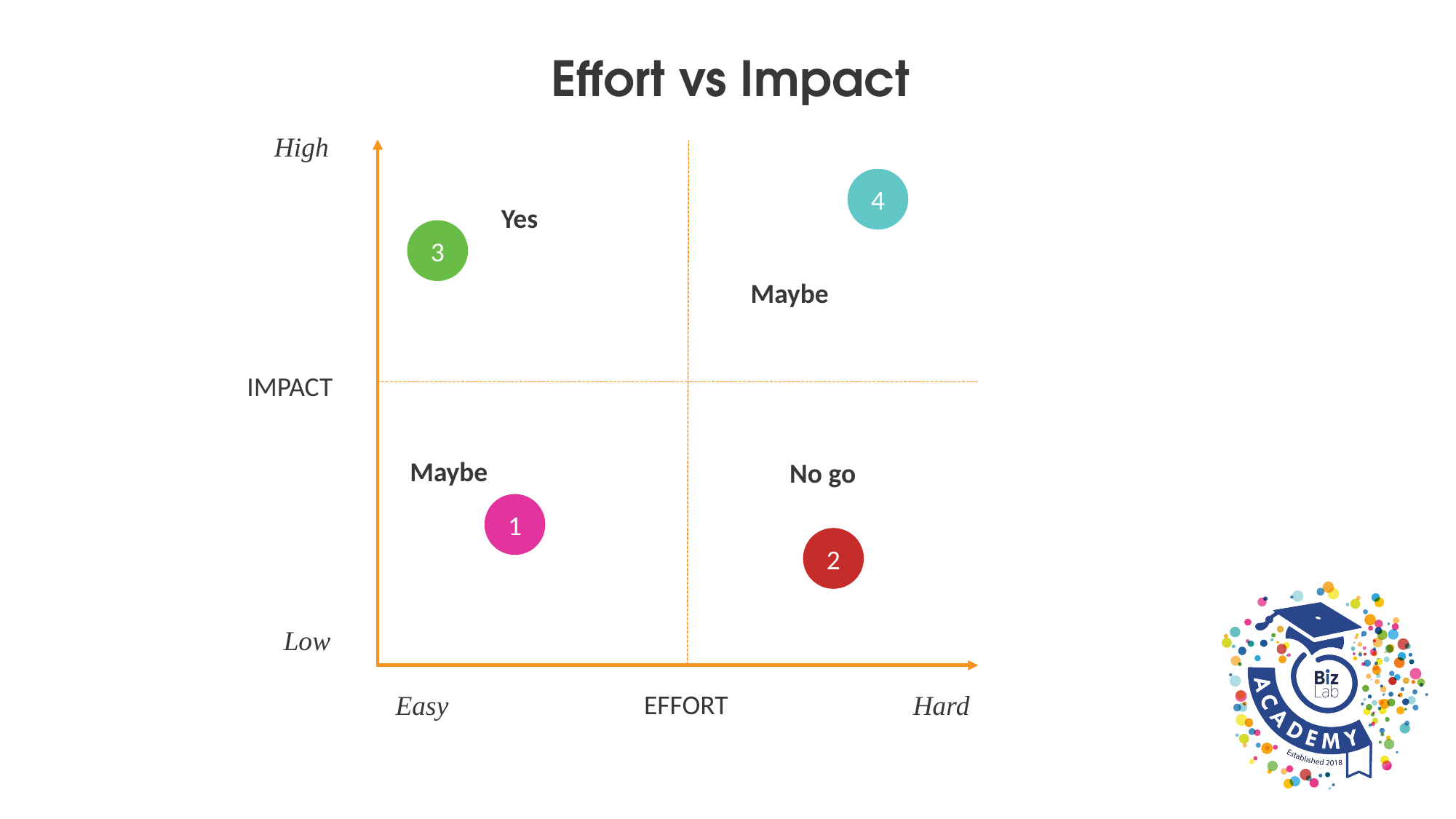

# Effort vs Impact
High
IMPACT
Low
EFFORT
Easy
Hard
4
Maybe
Yes
3
Maybe
1
No go
2